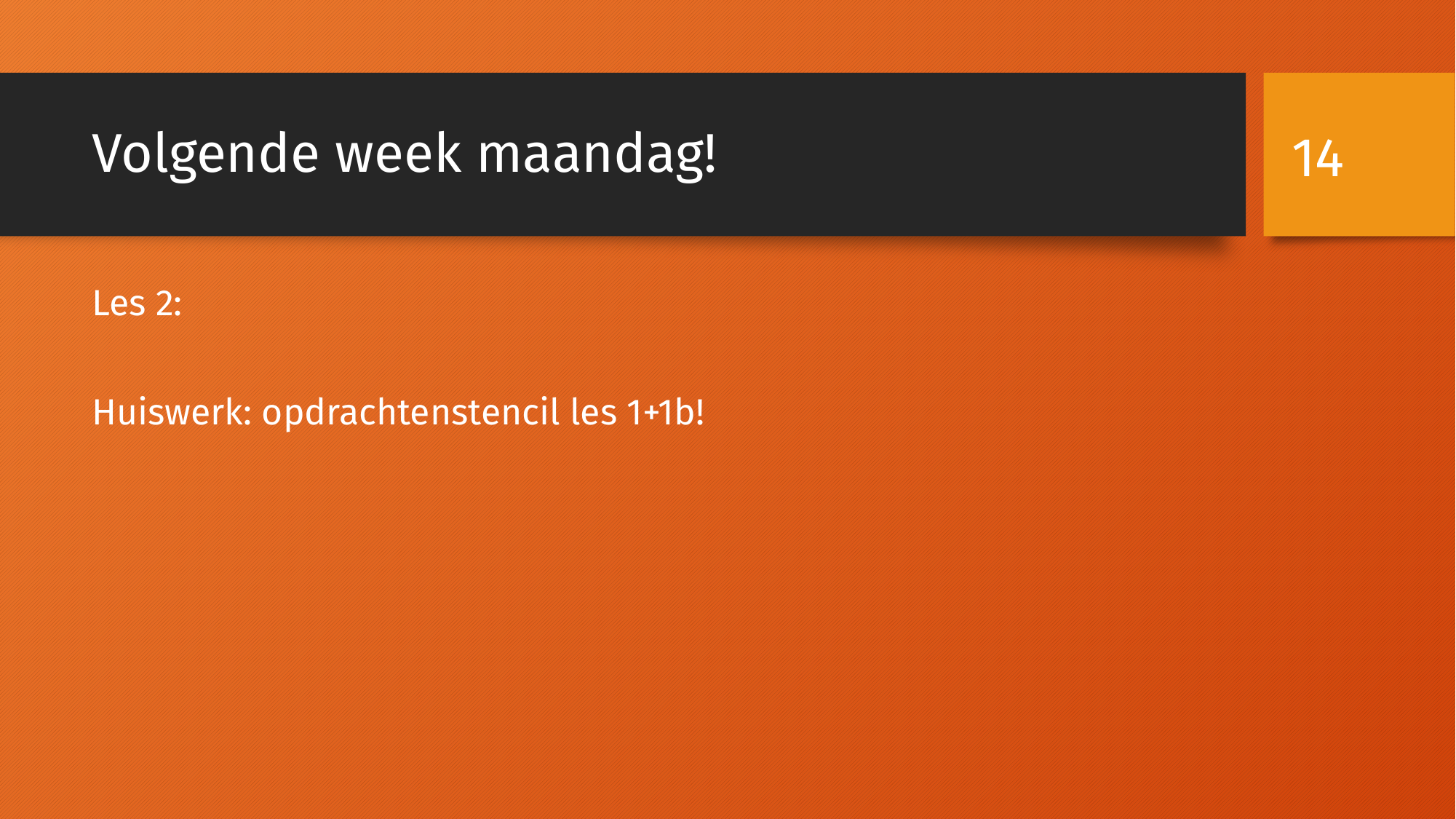

14
# Volgende week maandag!
Les 2:

Huiswerk: opdrachtenstencil les 1+1b!